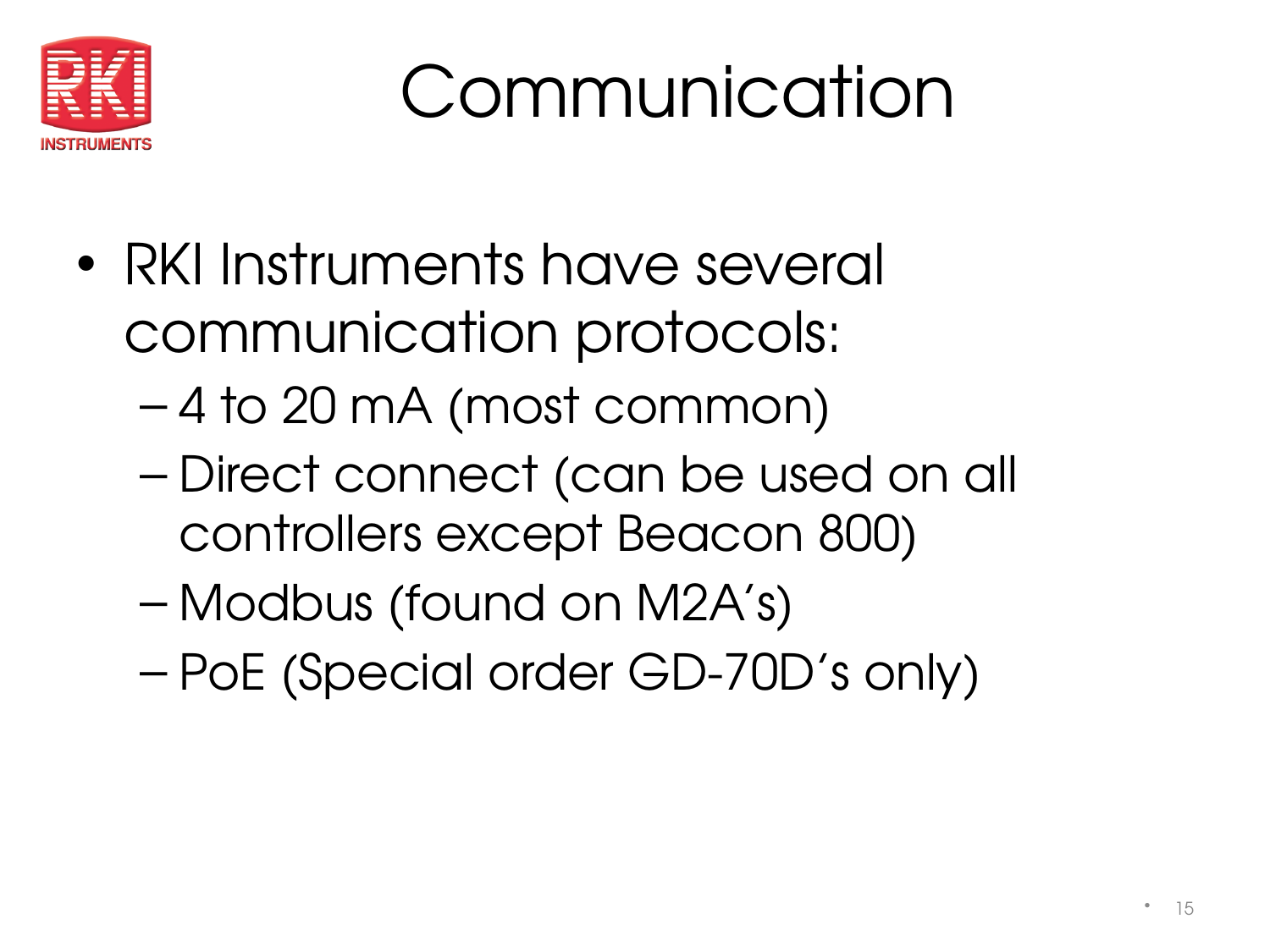

# Communication
RKI Instruments have several communication protocols:
4 to 20 mA (most common)
Direct connect (can be used on all controllers except Beacon 800)
Modbus (found on M2A’s)
PoE (Special order GD-70D’s only)

15